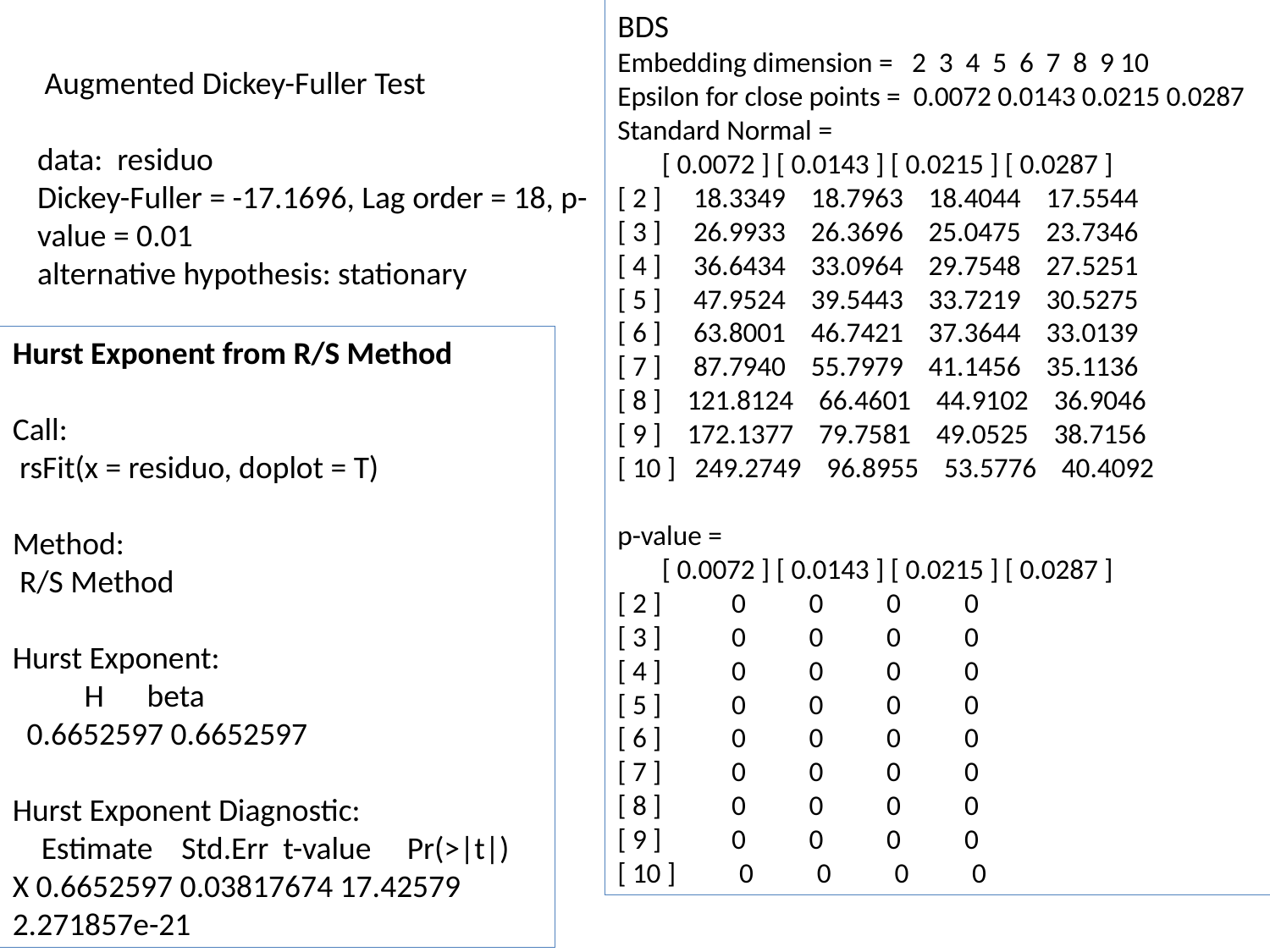

BDS
Embedding dimension =   2  3  4  5  6  7  8  9 10
Epsilon for close points =  0.0072 0.0143 0.0215 0.0287
Standard Normal =
       [ 0.0072 ] [ 0.0143 ] [ 0.0215 ] [ 0.0287 ]
[ 2 ]     18.3349    18.7963    18.4044    17.5544
[ 3 ]     26.9933    26.3696    25.0475    23.7346
[ 4 ]     36.6434    33.0964    29.7548    27.5251
[ 5 ]     47.9524    39.5443    33.7219    30.5275
[ 6 ]     63.8001    46.7421    37.3644    33.0139
[ 7 ]     87.7940    55.7979    41.1456    35.1136
[ 8 ]    121.8124    66.4601    44.9102    36.9046
[ 9 ]    172.1377    79.7581    49.0525    38.7156
[ 10 ]   249.2749    96.8955    53.5776    40.4092

p-value =
       [ 0.0072 ] [ 0.0143 ] [ 0.0215 ] [ 0.0287 ]
[ 2 ]           0          0          0          0
[ 3 ]           0          0          0          0
[ 4 ]           0          0          0          0
[ 5 ]           0          0          0          0
[ 6 ]           0          0          0          0
[ 7 ]           0          0          0          0
[ 8 ]           0          0          0          0
[ 9 ]           0          0          0          0
[ 10 ]          0          0          0          0
 Augmented Dickey-Fuller Test

data:  residuo
Dickey-Fuller = -17.1696, Lag order = 18, p-value = 0.01
alternative hypothesis: stationary
Hurst Exponent from R/S Method

Call:
 rsFit(x = residuo, doplot = T)

Method:
 R/S Method

Hurst Exponent:
          H      beta
  0.6652597 0.6652597

Hurst Exponent Diagnostic:
    Estimate    Std.Err  t-value     Pr(>|t|)
X 0.6652597 0.03817674 17.42579 2.271857e-21